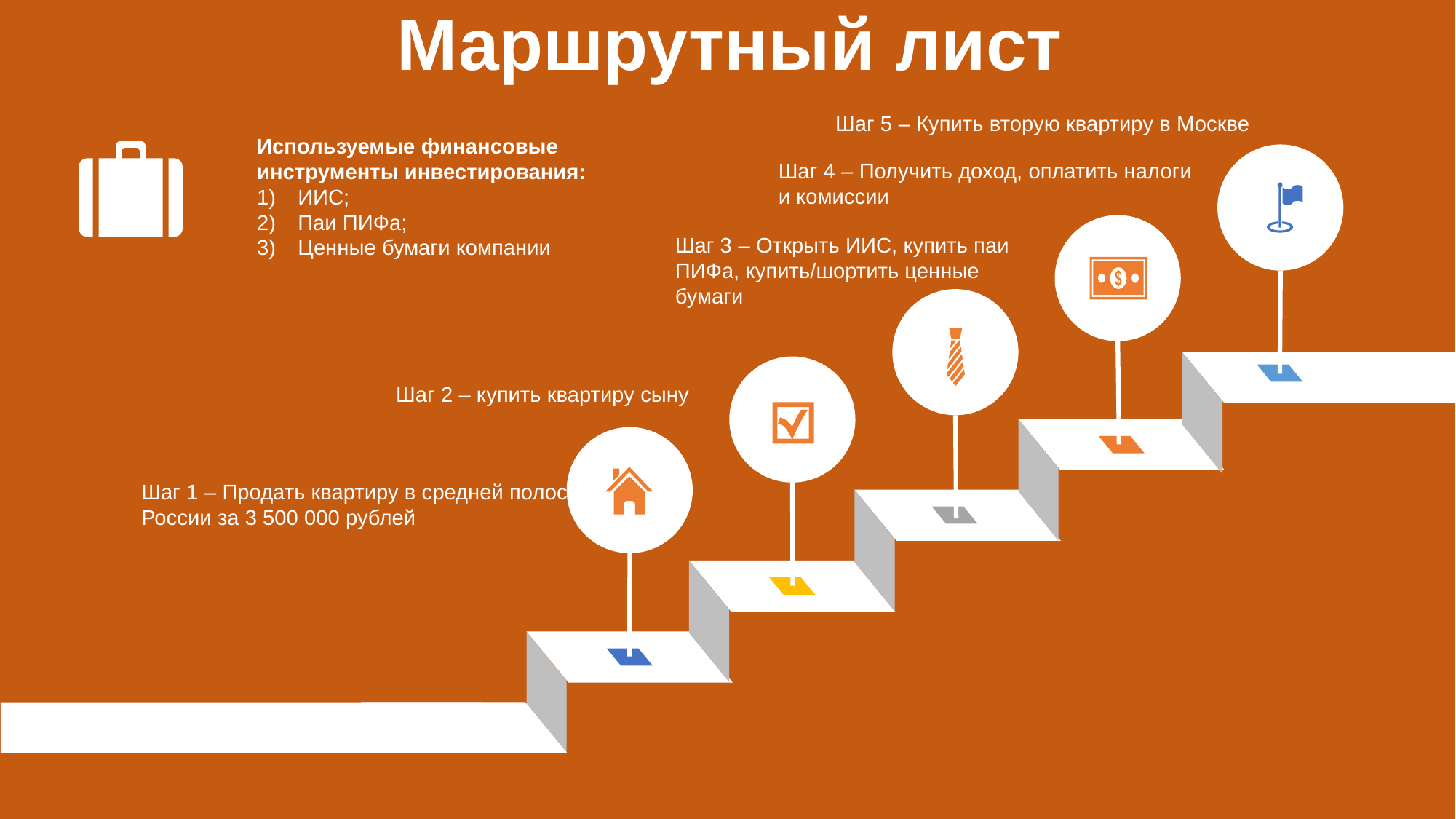

Маршрутный лист
Шаг 5 – Купить вторую квартиру в Москве
Используемые финансовые инструменты инвестирования:
ИИС;
Паи ПИФа;
Ценные бумаги компании

Шаг 4 – Получить доход, оплатить налоги и комиссии

Шаг 3 – Открыть ИИС, купить паи ПИФа, купить/шортить ценные бумаги

Шаг 2 – купить квартиру сыну

Шаг 1 – Продать квартиру в средней полосе России за 3 500 000 рублей